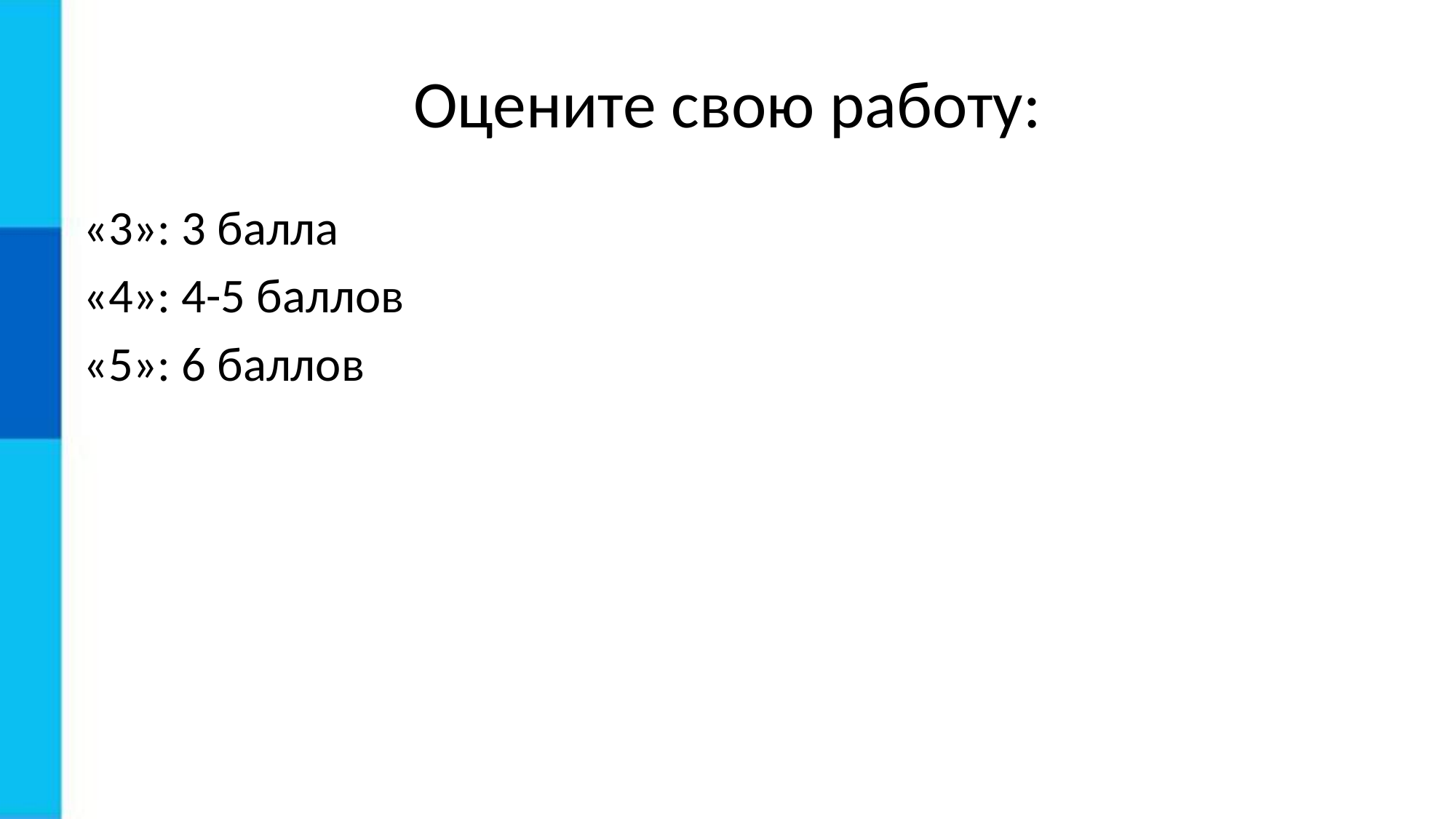

# Оцените свою работу:
«3»: 3 балла
«4»: 4-5 баллов
«5»: 6 баллов